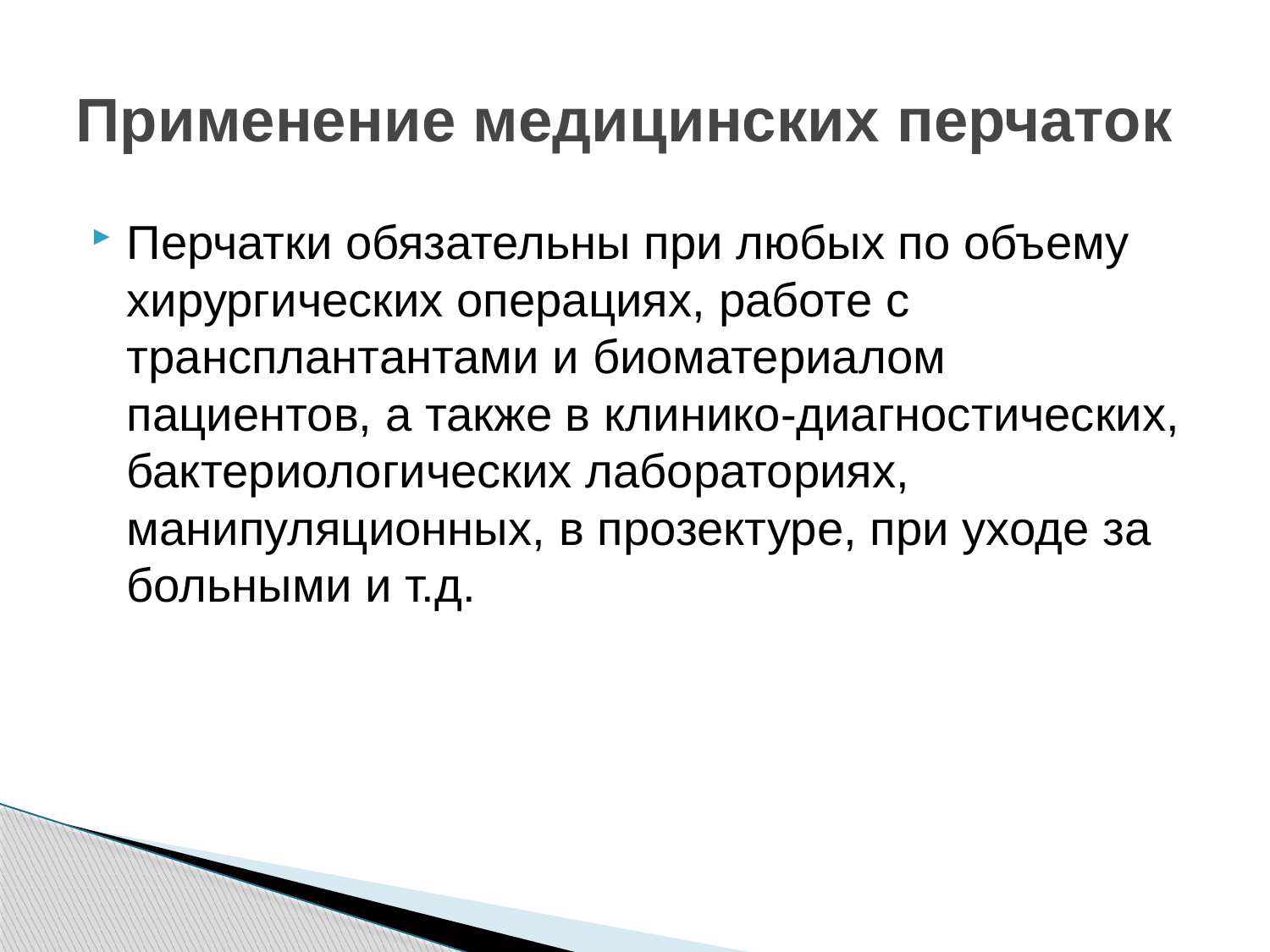

# Применение медицинских перчаток
Перчатки обязательны при любых по объему хирургических операциях, работе с трансплантантами и биоматериалом пациентов, а также в клинико-диагностических, бактериологических лабораториях, манипуляционных, в прозектуре, при уходе за больными и т.д.